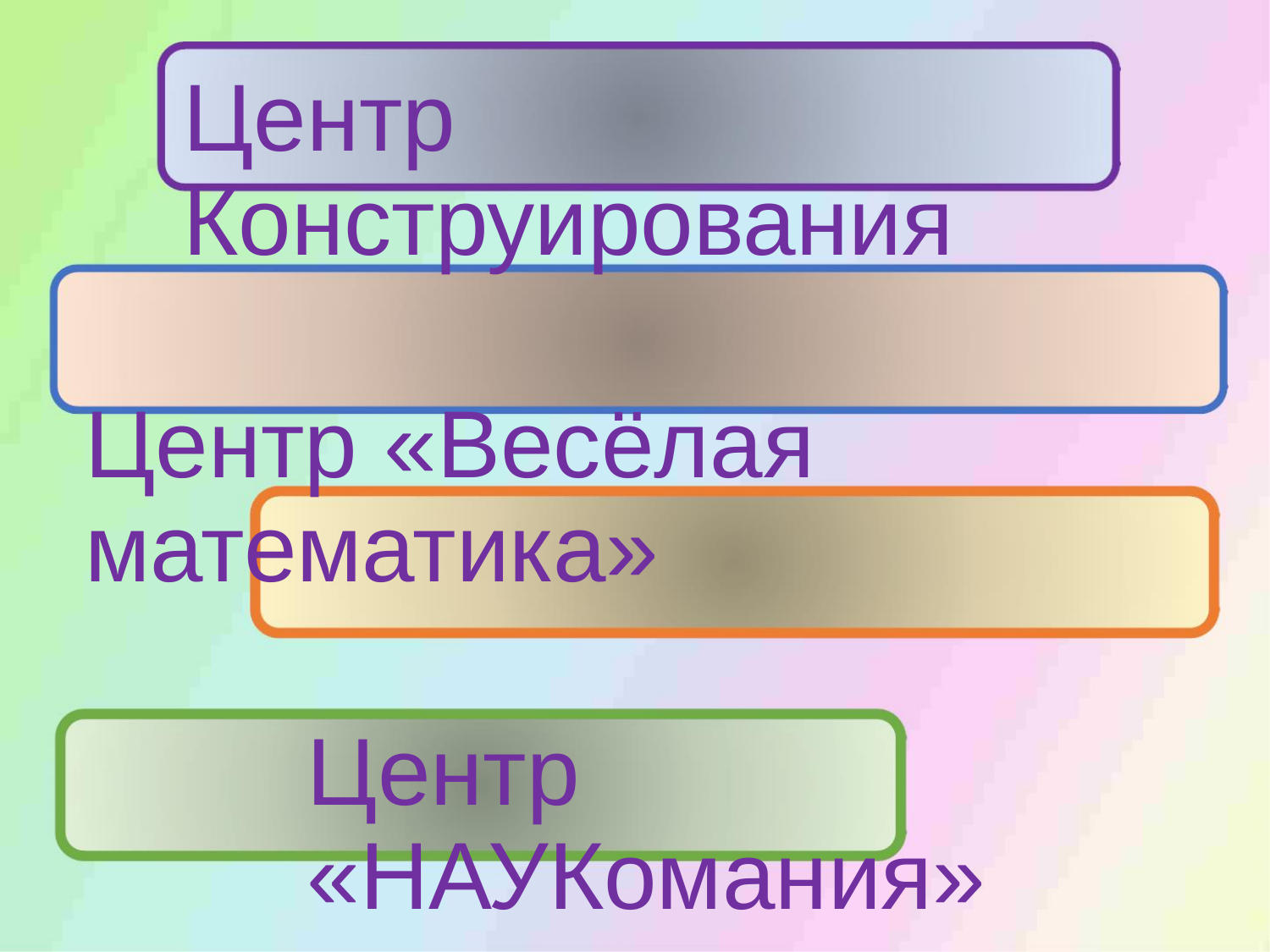

Центр Конструирования
Центр «Весёлая математика»
Центр «НАУКомания»
Центр «АБВГДейка»